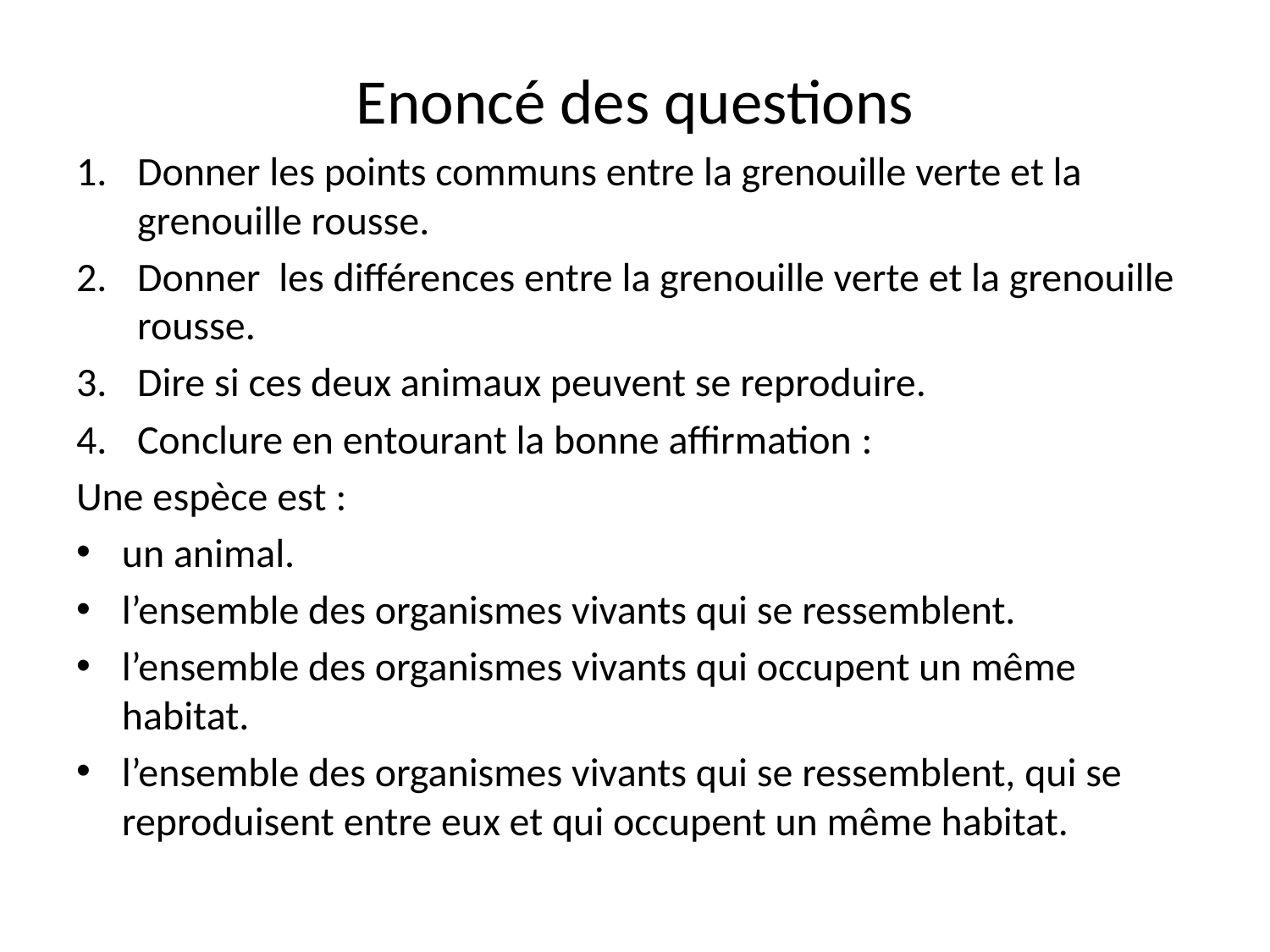

# Enoncé des questions
Donner les points communs entre la grenouille verte et la grenouille rousse.
Donner  les différences entre la grenouille verte et la grenouille rousse.
Dire si ces deux animaux peuvent se reproduire.
Conclure en entourant la bonne affirmation :
Une espèce est :
un animal.
l’ensemble des organismes vivants qui se ressemblent.
l’ensemble des organismes vivants qui occupent un même habitat.
l’ensemble des organismes vivants qui se ressemblent, qui se reproduisent entre eux et qui occupent un même habitat.